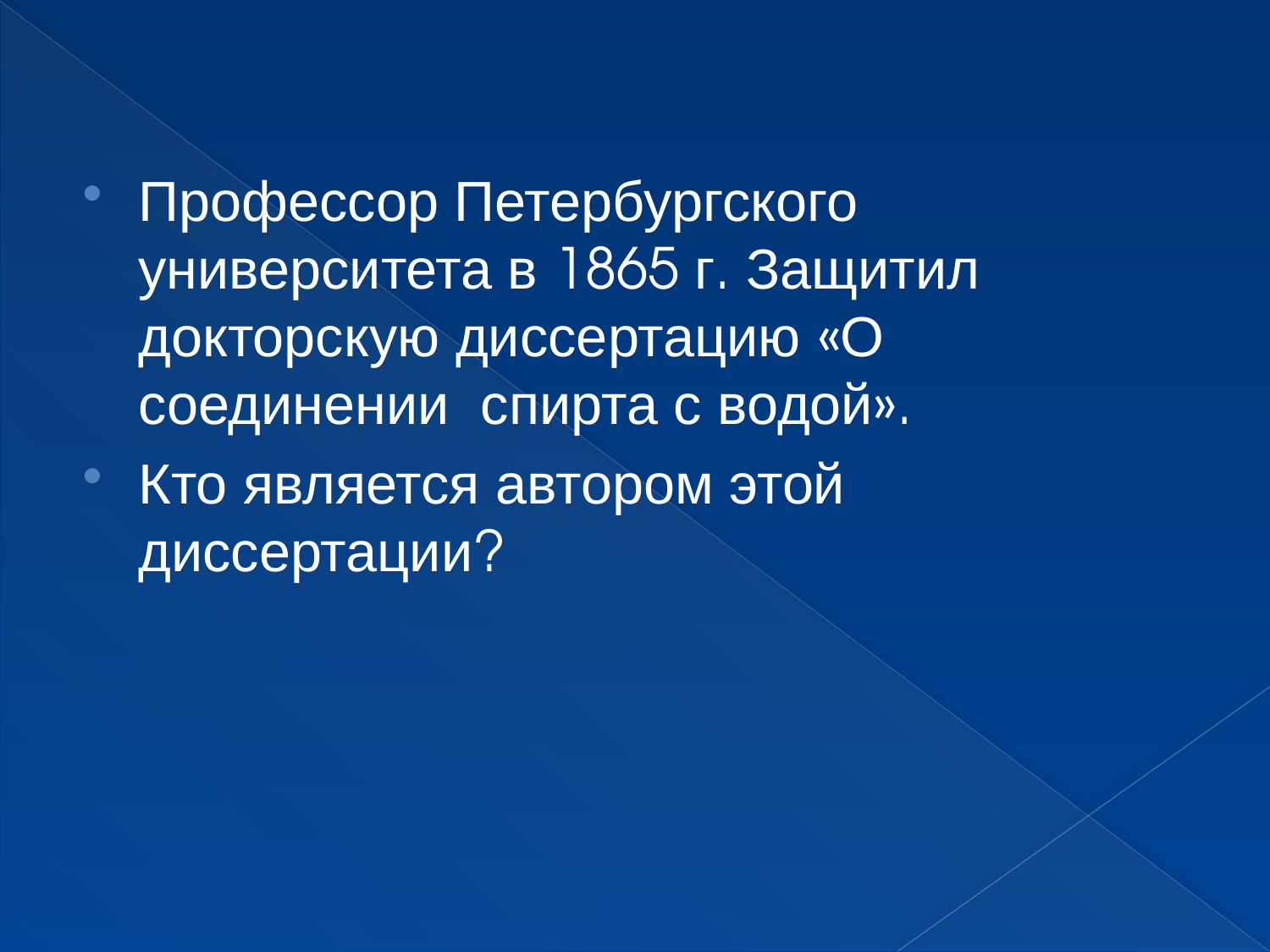

Профессор Петербургского университета в 1865 г. Защитил докторскую диссертацию «О соединении  спирта с водой».
Кто является автором этой диссертации?